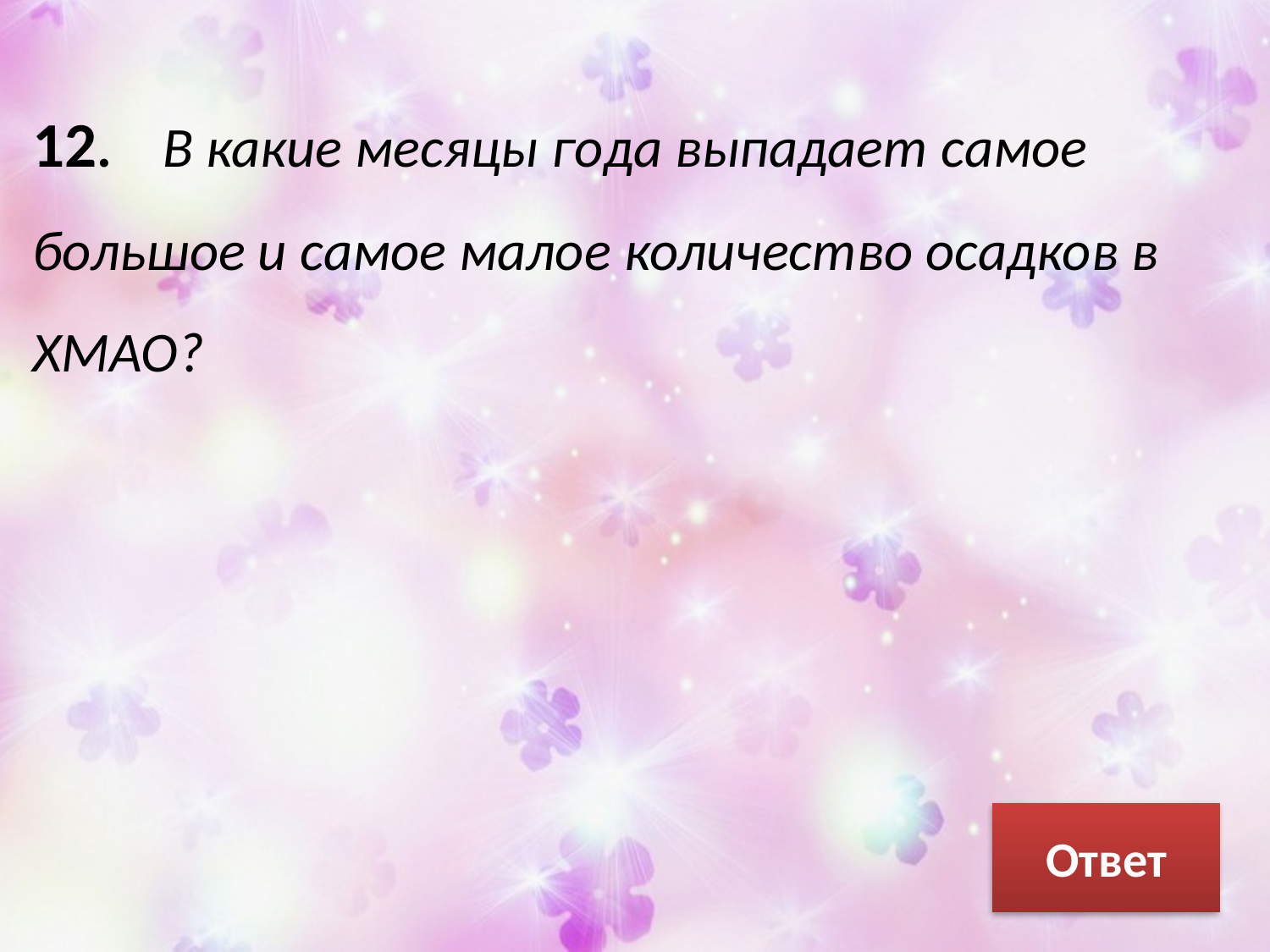

12.    В какие месяцы года выпадает самое большое и самое малое количество осадков в ХМАО?
Ответ